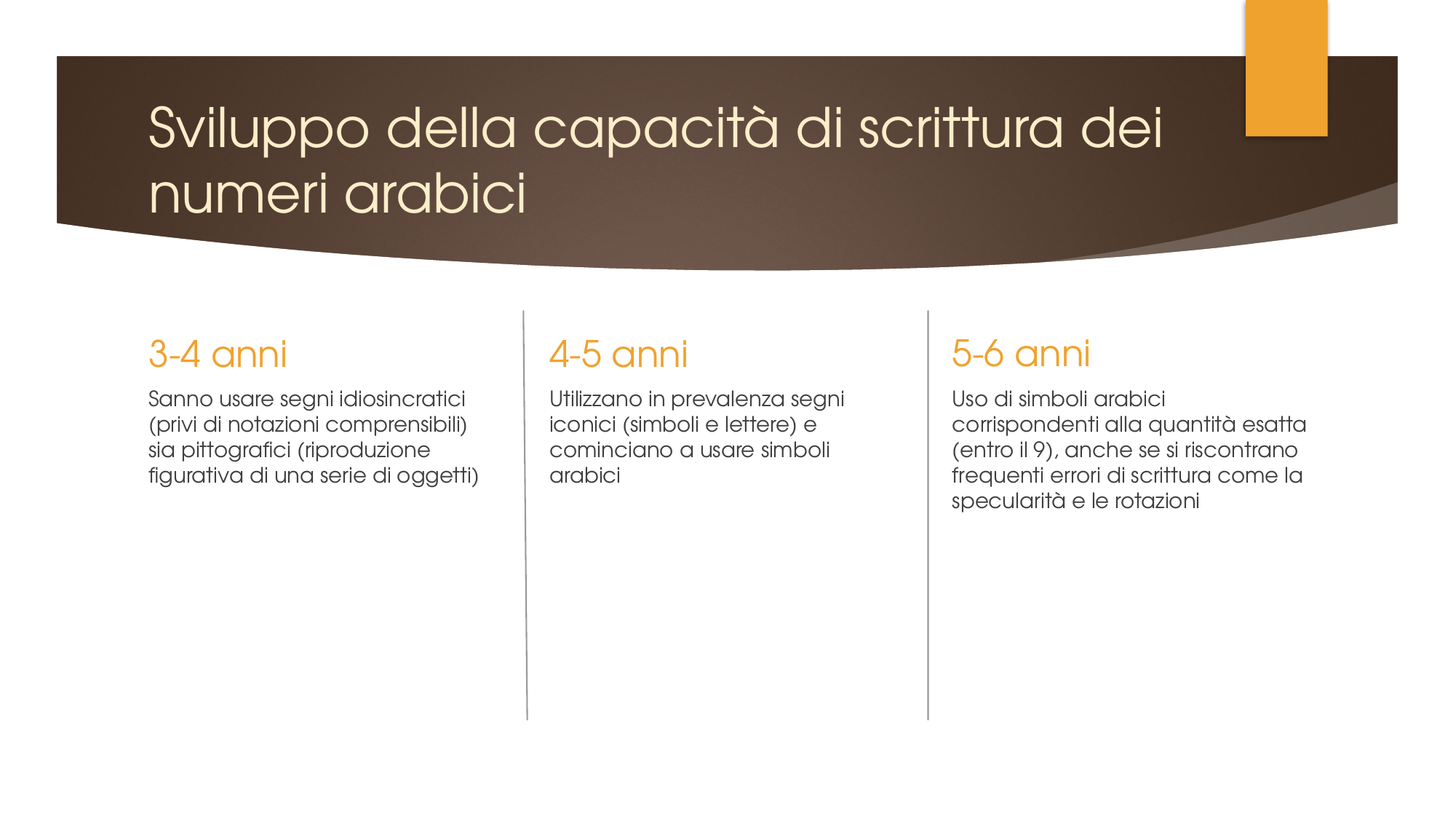

# Sviluppo della capacità di scrittura dei numeri arabici
5-6 anni
3-4 anni
4-5 anni
Sanno usare segni idiosincratici (privi di notazioni comprensibili) sia pittografici (riproduzione figurativa di una serie di oggetti)
Utilizzano in prevalenza segni iconici (simboli e lettere) e cominciano a usare simboli arabici
Uso di simboli arabici corrispondenti alla quantità esatta (entro il 9), anche se si riscontrano frequenti errori di scrittura come la specularità e le rotazioni